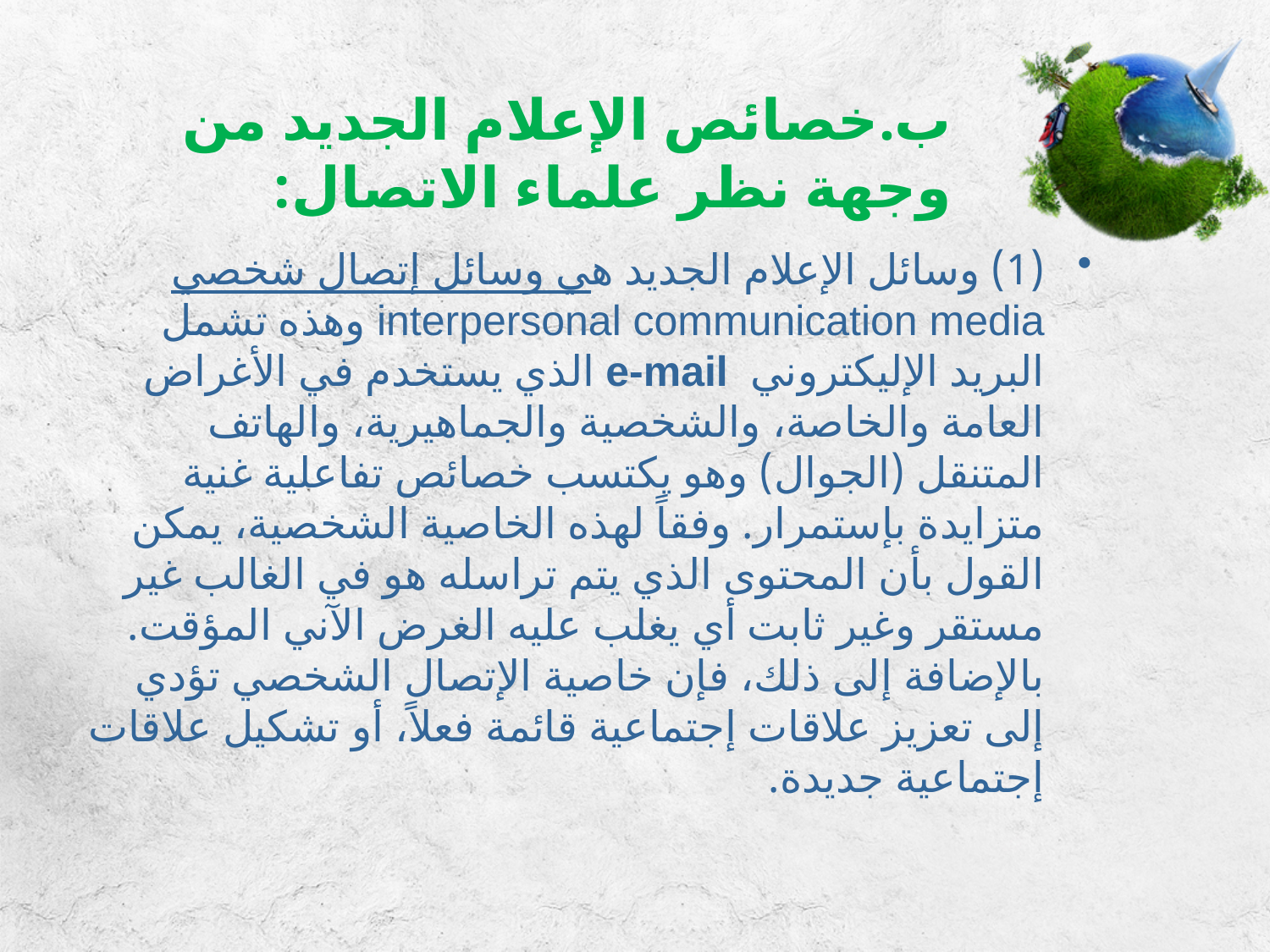

# ب.خصائص الإعلام الجديد من وجهة نظر علماء الاتصال:
(1) وسائل الإعلام الجديد هي وسائل إتصال شخصي interpersonal communication media وهذه تشمل البريد الإليكتروني  e-mail الذي يستخدم في الأغراض العامة والخاصة، والشخصية والجماهيرية، والهاتف المتنقل (الجوال) وهو يكتسب خصائص تفاعلية غنية متزايدة بإستمرار. وفقاً لهذه الخاصية الشخصية، يمكن القول بأن المحتوى الذي يتم تراسله هو في الغالب غير مستقر وغير ثابت أي يغلب عليه الغرض الآني المؤقت. بالإضافة إلى ذلك، فإن خاصية الإتصال الشخصي تؤدي إلى تعزيز علاقات إجتماعية قائمة فعلاً، أو تشكيل علاقات إجتماعية جديدة.